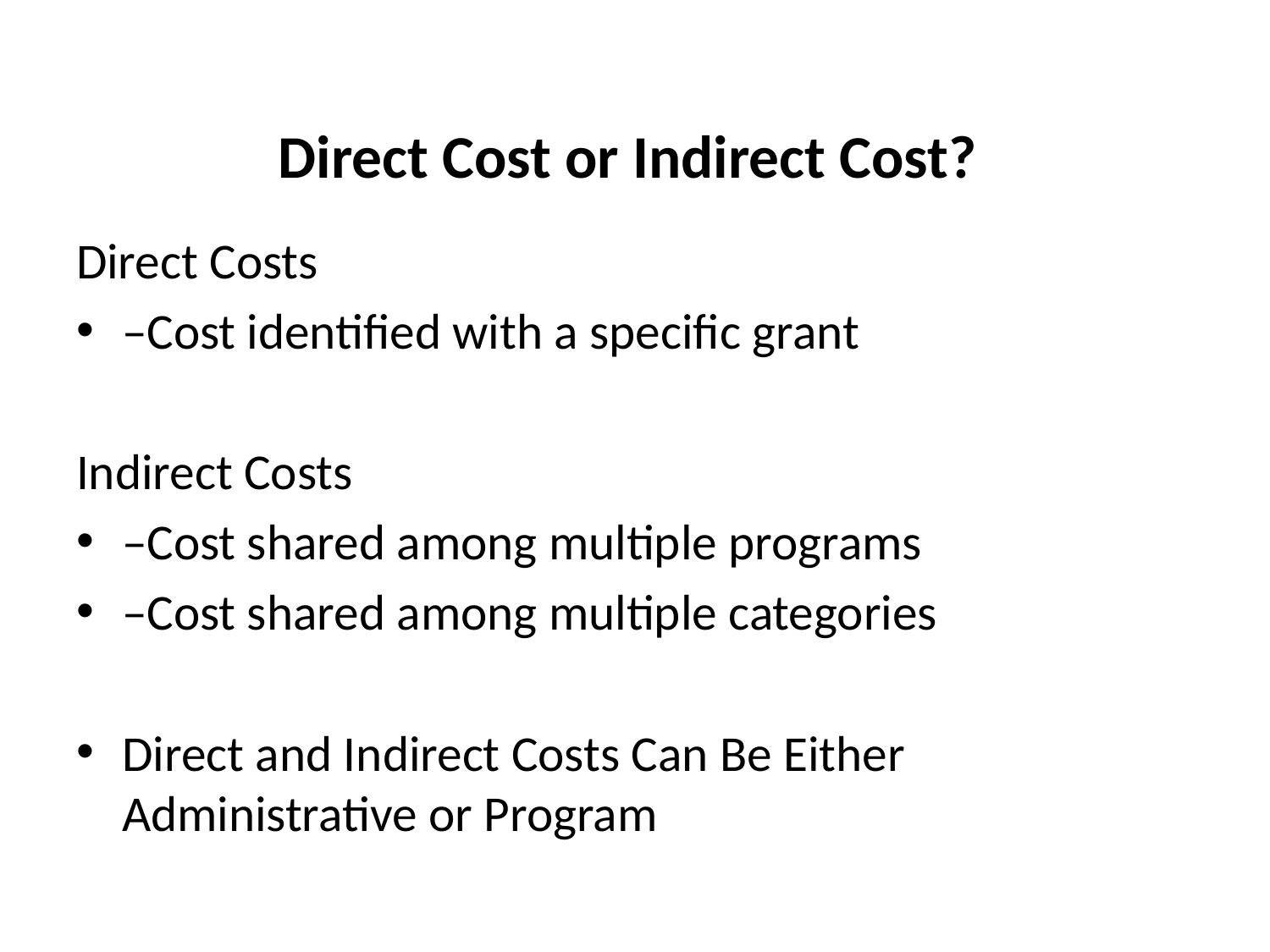

# Direct Cost or Indirect Cost?
Direct Costs
–Cost identified with a specific grant

Indirect Costs
–Cost shared among multiple programs
–Cost shared among multiple categories

Direct and Indirect Costs Can Be Either Administrative or Program